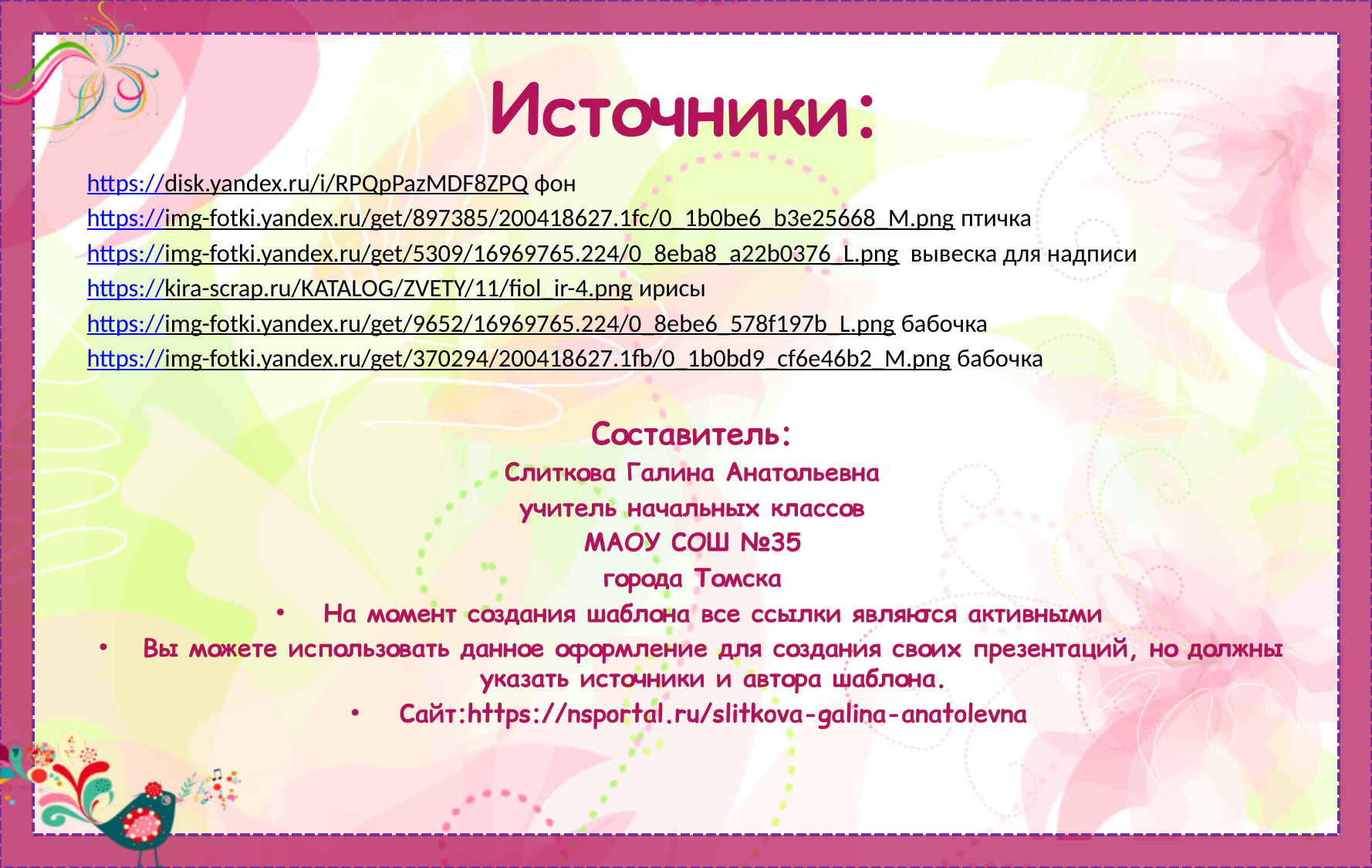

# Источники:
https://disk.yandex.ru/i/RPQpPazMDF8ZPQ фон
https://img-fotki.yandex.ru/get/897385/200418627.1fc/0_1b0be6_b3e25668_M.png птичка
https://img-fotki.yandex.ru/get/5309/16969765.224/0_8eba8_a22b0376_L.png  вывеска для надписи
https://kira-scrap.ru/KATALOG/ZVETY/11/fiol_ir-4.png ирисы
https://img-fotki.yandex.ru/get/9652/16969765.224/0_8ebe6_578f197b_L.png бабочка
https://img-fotki.yandex.ru/get/370294/200418627.1fb/0_1b0bd9_cf6e46b2_M.png бабочка

Составитель:
Слиткова Галина Анатольевна
учитель начальных классов
МАОУ СОШ №35
города Томска
На момент создания шаблона все ссылки являются активными
Вы можете использовать данное оформление для создания своих презентаций, но должны указать источники и автора шаблона.
Сайт:https://nsportal.ru/slitkova-galina-anatolevna